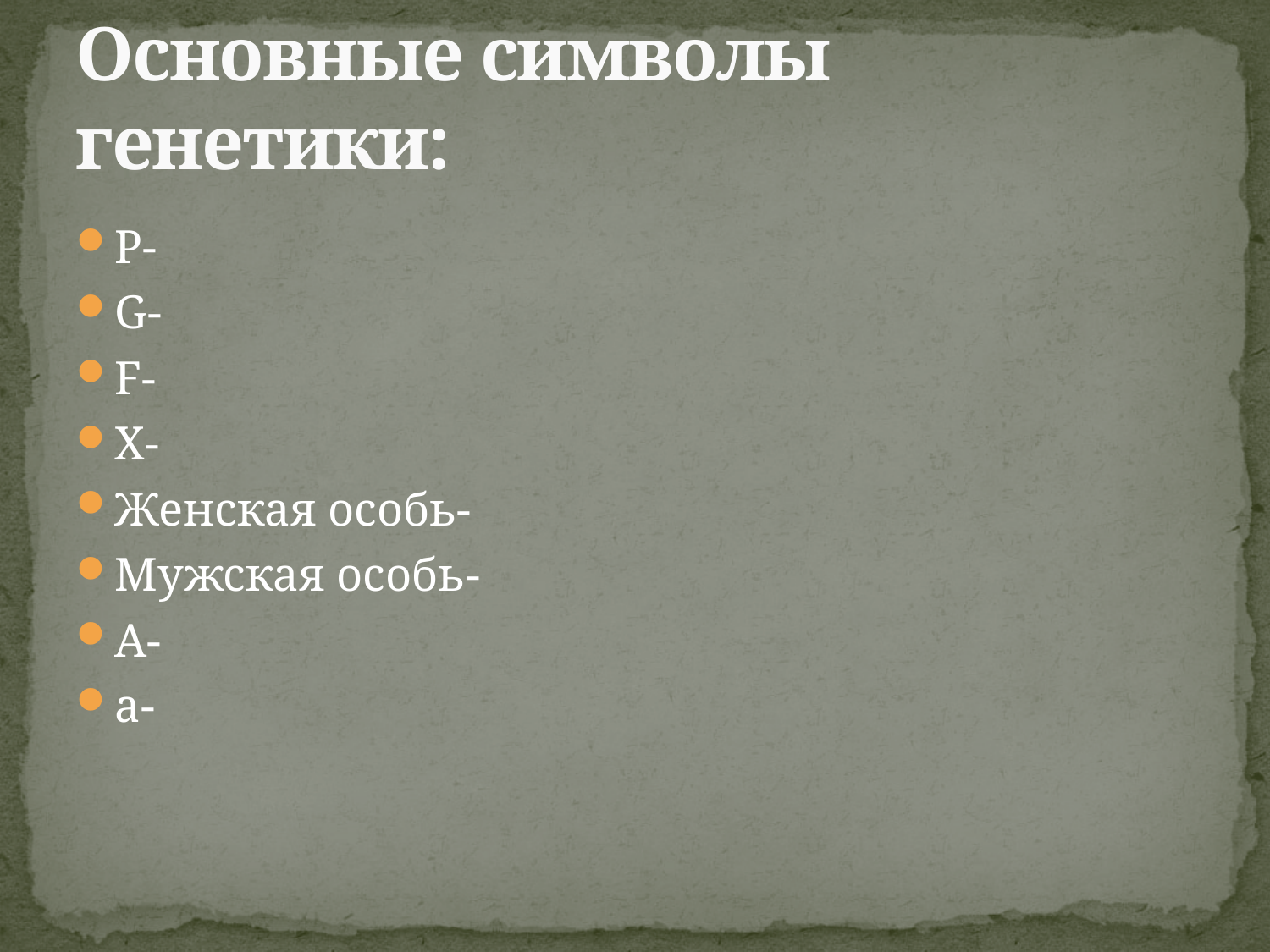

# Основные символы генетики:
P-
G-
F-
Х-
Женская особь-
Мужская особь-
А-
а-